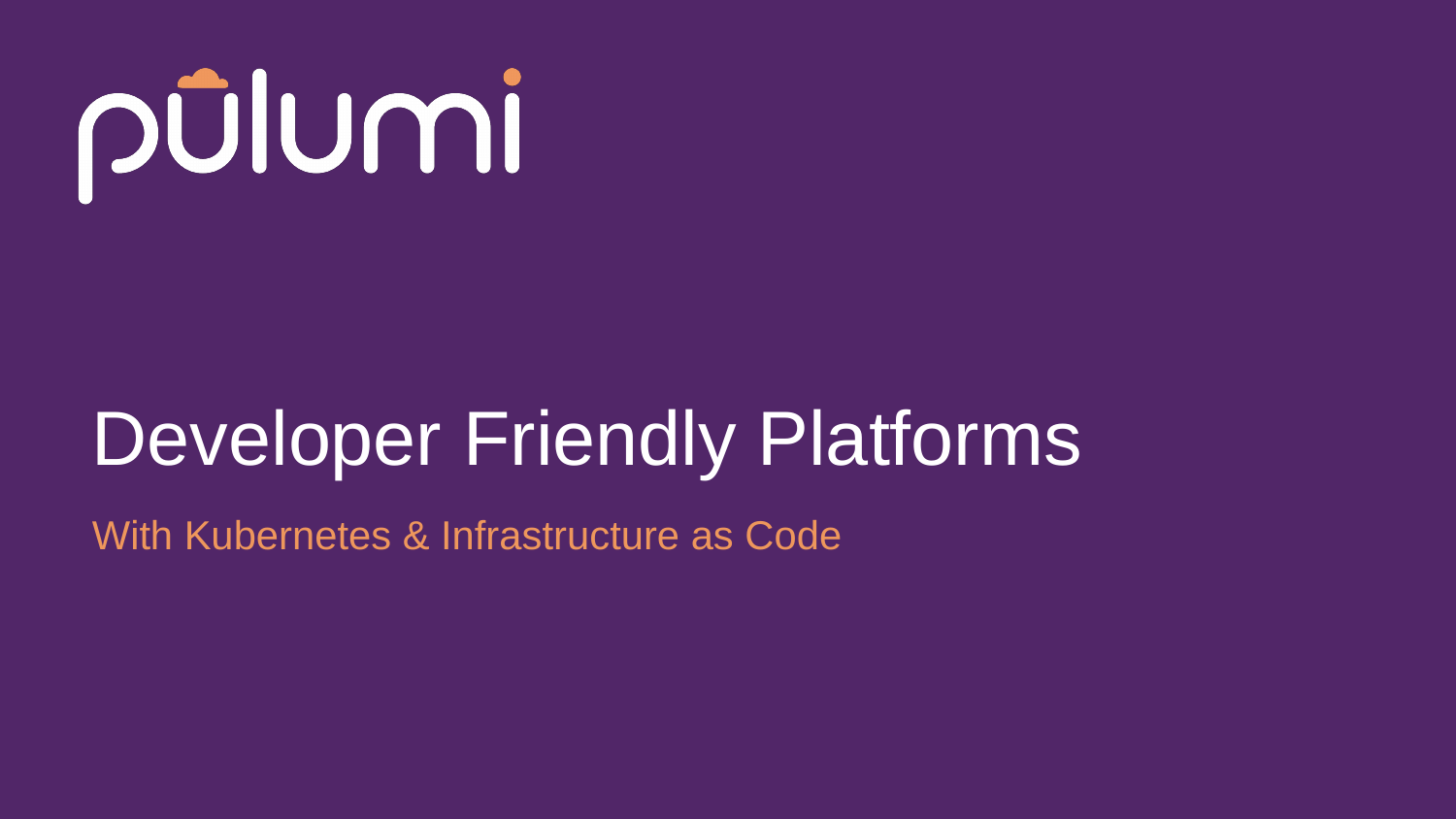

Developer Friendly Platforms
With Kubernetes & Infrastructure as Code